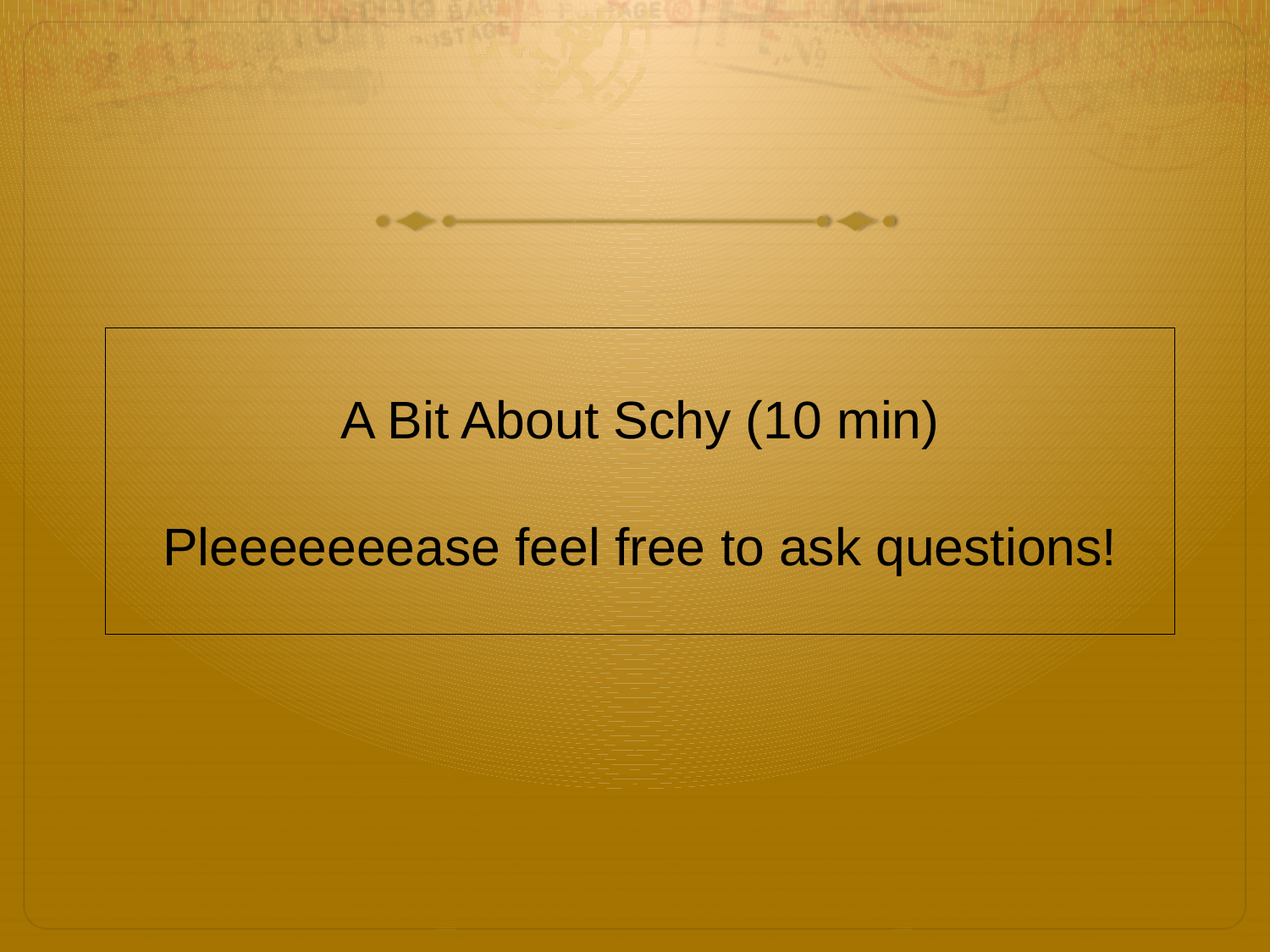

A Bit About Schy (10 min)

Pleeeeeeease feel free to ask questions!